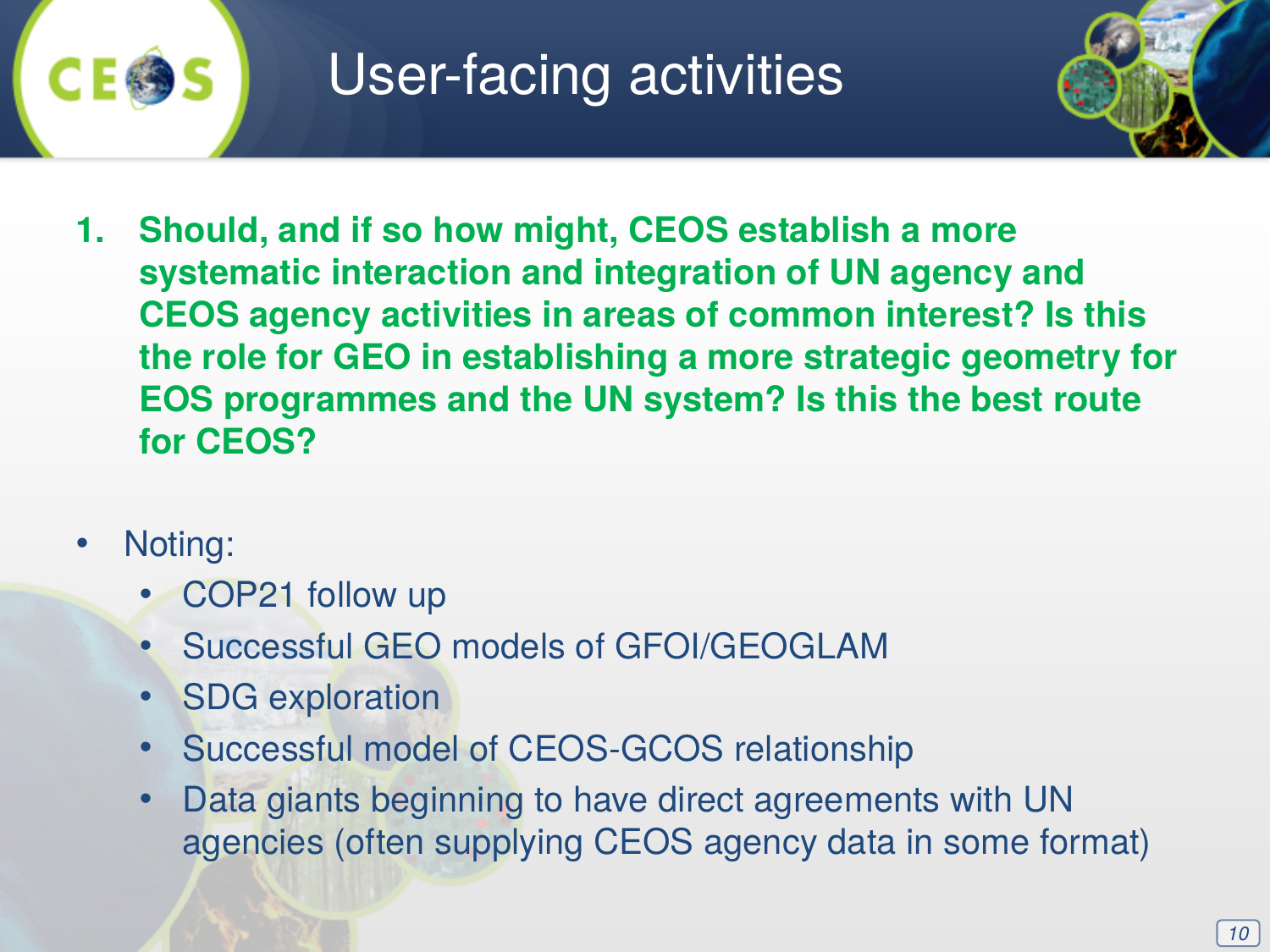

User-facing activities
Should, and if so how might, CEOS establish a more systematic interaction and integration of UN agency and CEOS agency activities in areas of common interest? Is this the role for GEO in establishing a more strategic geometry for EOS programmes and the UN system? Is this the best route for CEOS?

Noting:
COP21 follow up
Successful GEO models of GFOI/GEOGLAM
SDG exploration
Successful model of CEOS-GCOS relationship
Data giants beginning to have direct agreements with UN agencies (often supplying CEOS agency data in some format)

10